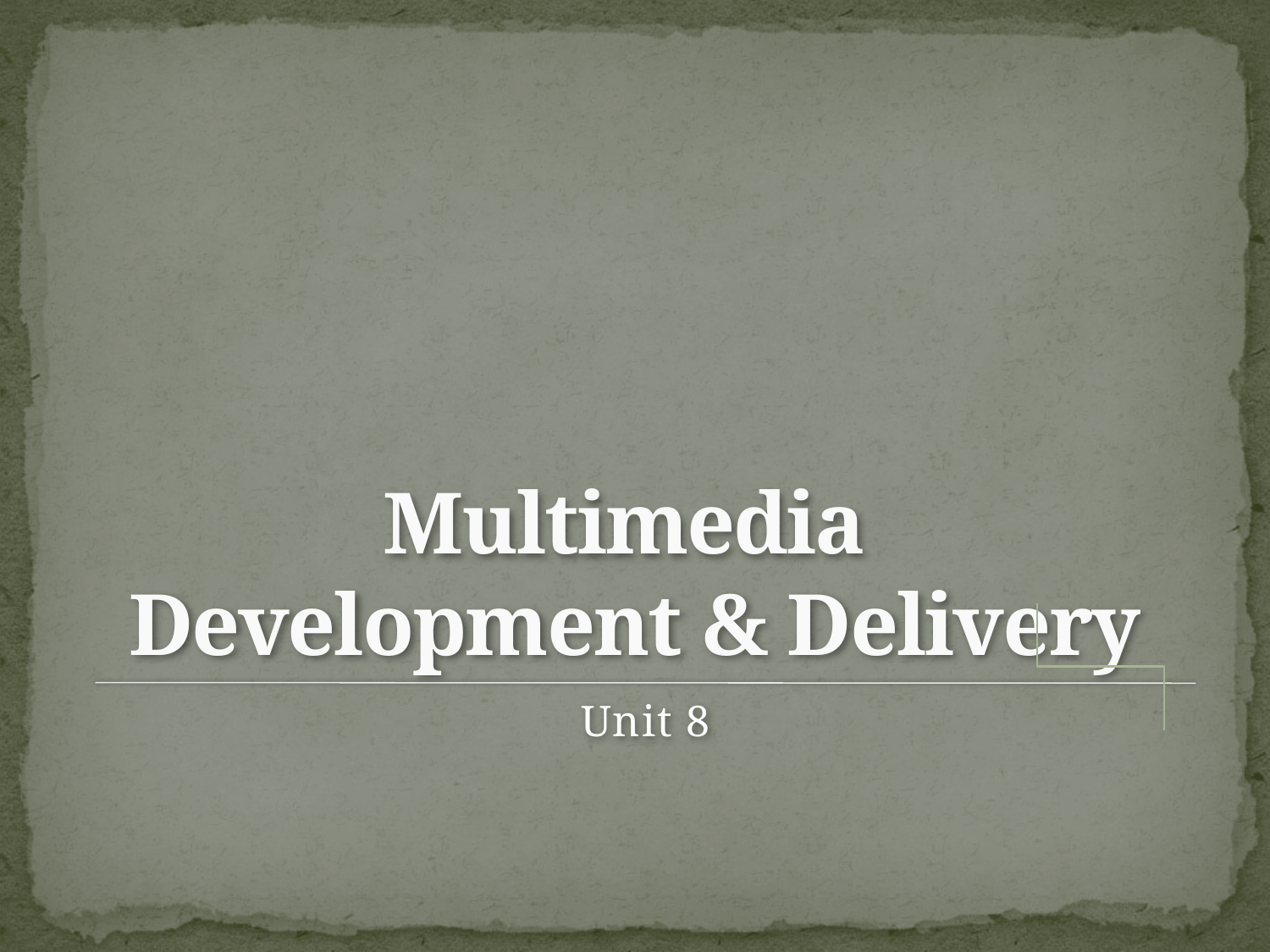

# Multimedia Development & Delivery
Unit 8